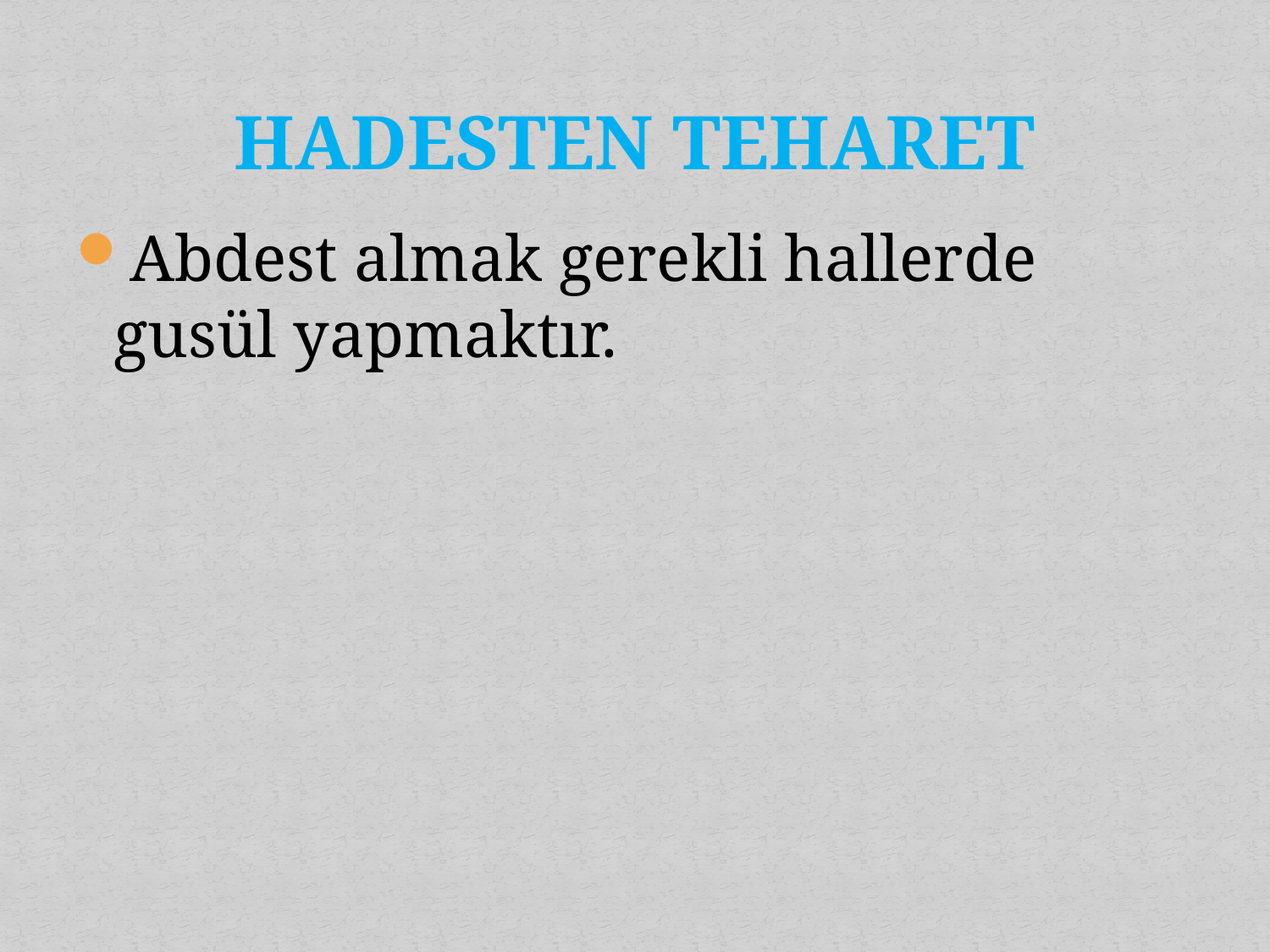

# HADESTEN TEHARET
Abdest almak gerekli hallerde gusül yapmaktır.